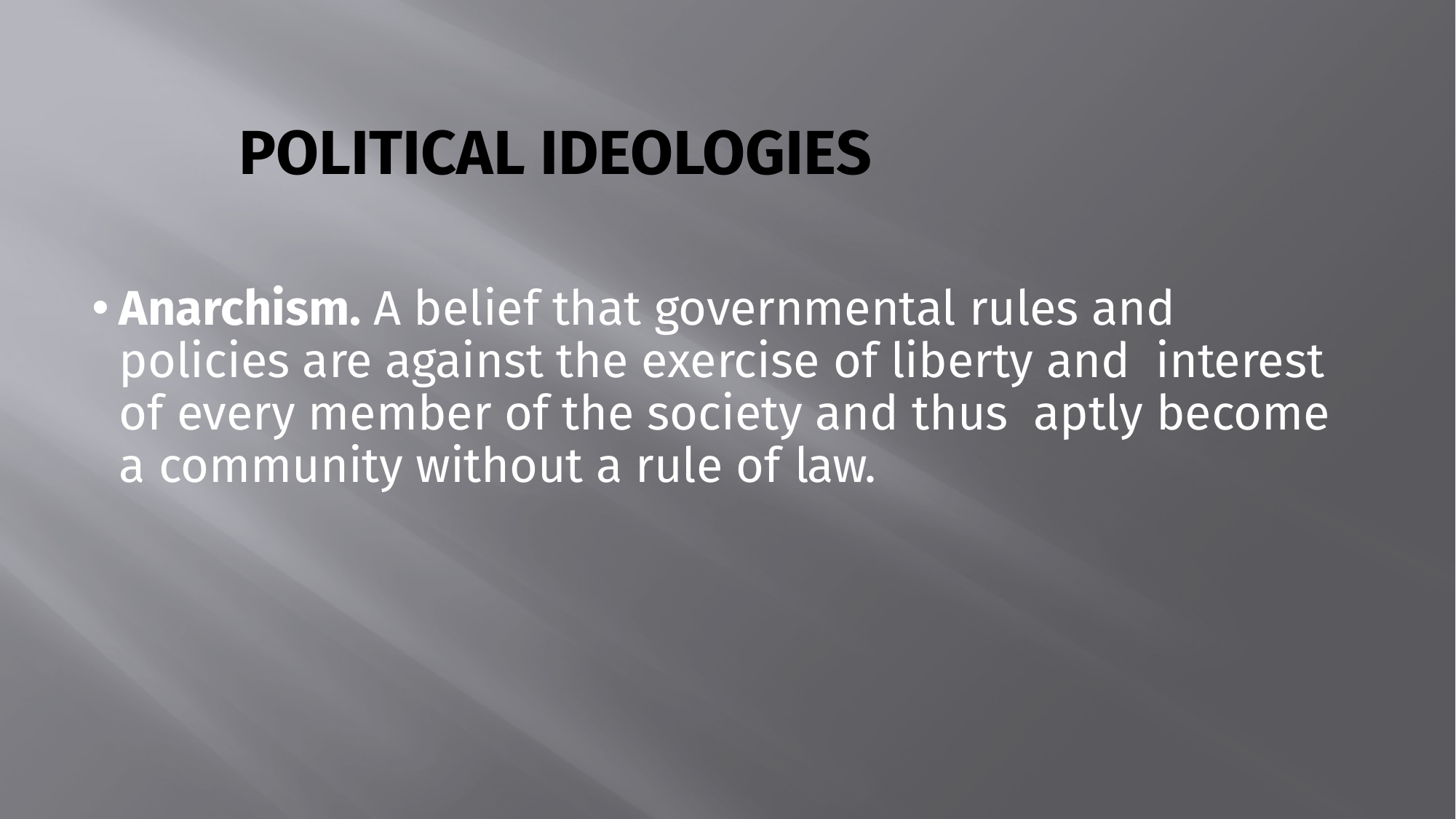

# POLITICAL IDEOLOGIES
Anarchism. A belief that governmental rules and  policies are against the exercise of liberty and  interest of every member of the society and thus  aptly become a community without a rule of law.